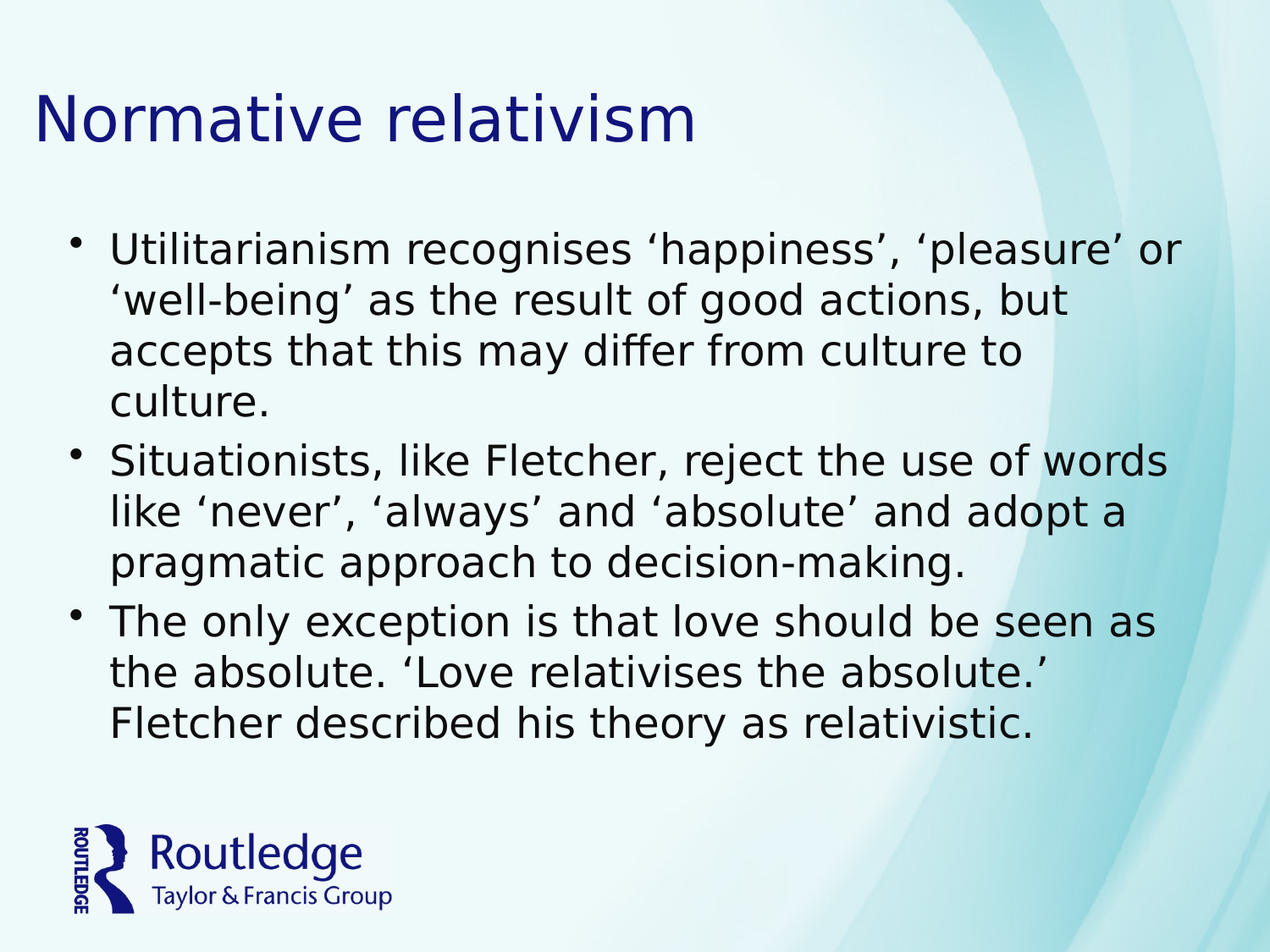

# Normative relativism
Utilitarianism recognises ‘happiness’, ‘pleasure’ or ‘well-being’ as the result of good actions, but accepts that this may differ from culture to culture.
Situationists, like Fletcher, reject the use of words like ‘never’, ‘always’ and ‘absolute’ and adopt a pragmatic approach to decision-making.
The only exception is that love should be seen as the absolute. ‘Love relativises the absolute.’ Fletcher described his theory as relativistic.